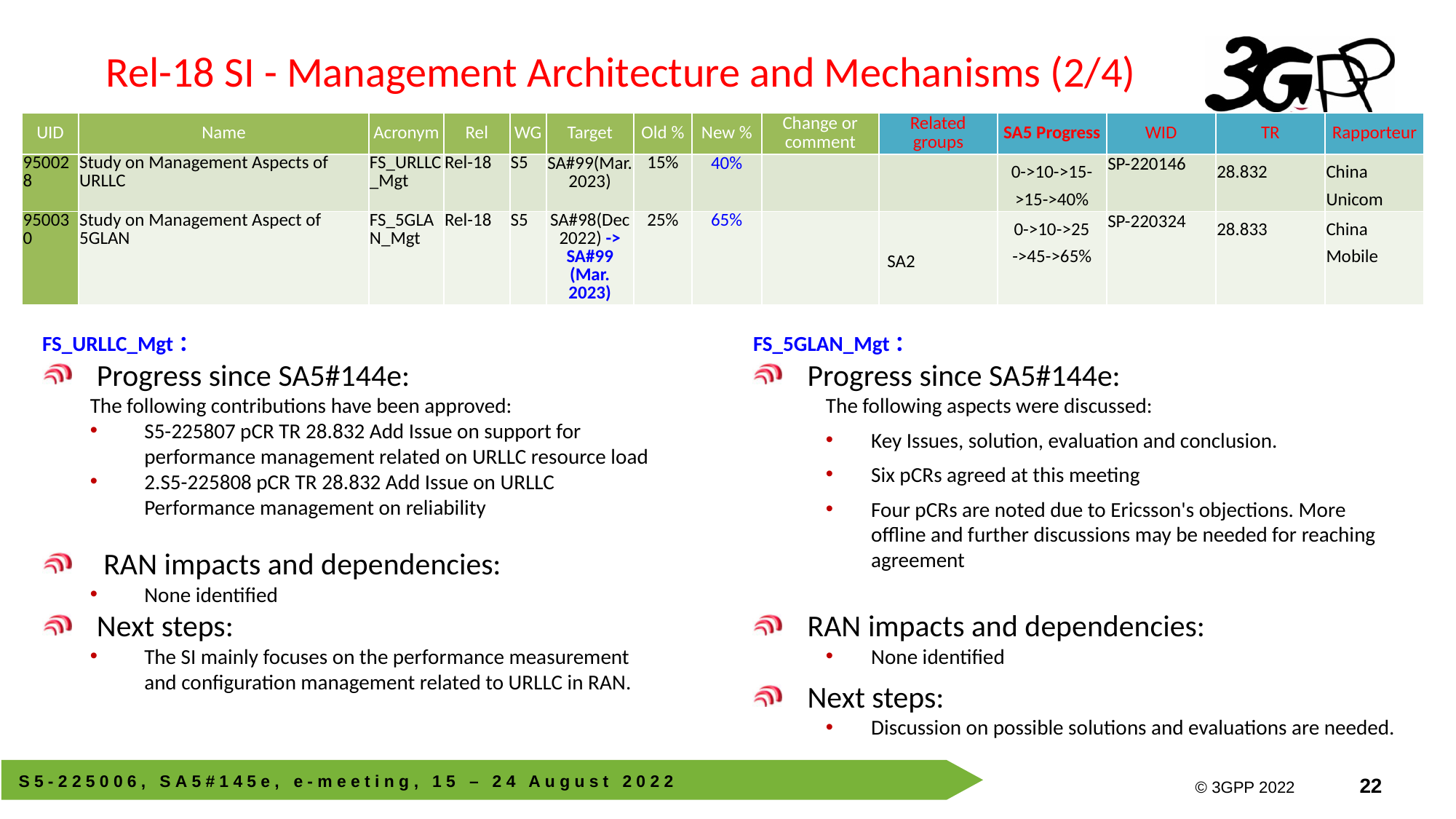

# Rel-18 SI - Management Architecture and Mechanisms (2/4)
| UID | Name | Acronym | Rel | WG | Target | Old % | New % | Change or comment | Related groups | SA5 Progress | WID | TR | Rapporteur |
| --- | --- | --- | --- | --- | --- | --- | --- | --- | --- | --- | --- | --- | --- |
| 950028 | Study on Management Aspects of URLLC | FS\_URLLC\_Mgt | Rel-18 | S5 | SA#99(Mar. 2023) | 15% | 40% |  |  | 0->10->15->15->40% | SP-220146 | 28.832 | China Unicom |
| 950030 | Study on Management Aspect of 5GLAN | FS\_5GLAN\_Mgt | Rel-18 | S5 | SA#98(Dec 2022) -> SA#99 (Mar. 2023) | 25% | 65% |  | SA2 | 0->10->25 ->45->65% | SP-220324 | 28.833 | China Mobile |
FS_URLLC_Mgt：
Progress since SA5#144e:
The following contributions have been approved:
S5-225807 pCR TR 28.832 Add Issue on support for performance management related on URLLC resource load
2.S5-225808 pCR TR 28.832 Add Issue on URLLC Performance management on reliability

 RAN impacts and dependencies:
None identified
Next steps:
The SI mainly focuses on the performance measurement and configuration management related to URLLC in RAN.
FS_5GLAN_Mgt：
Progress since SA5#144e:
The following aspects were discussed:
Key Issues, solution, evaluation and conclusion.
Six pCRs agreed at this meeting
Four pCRs are noted due to Ericsson's objections. More offline and further discussions may be needed for reaching agreement

RAN impacts and dependencies:
None identified
Next steps:
Discussion on possible solutions and evaluations are needed.